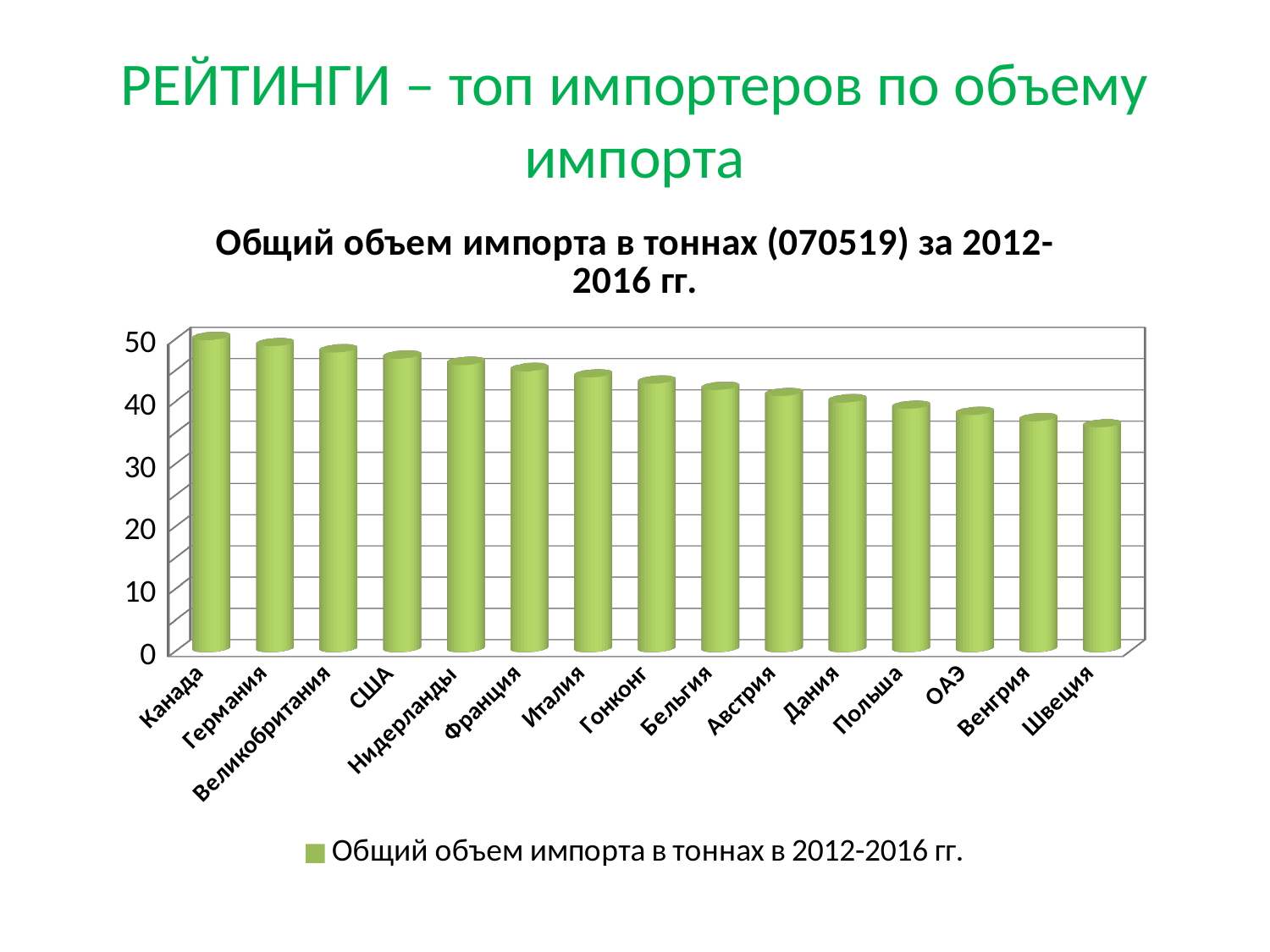

# РЕЙТИНГИ – топ импортеров по объему импорта

[unsupported chart]